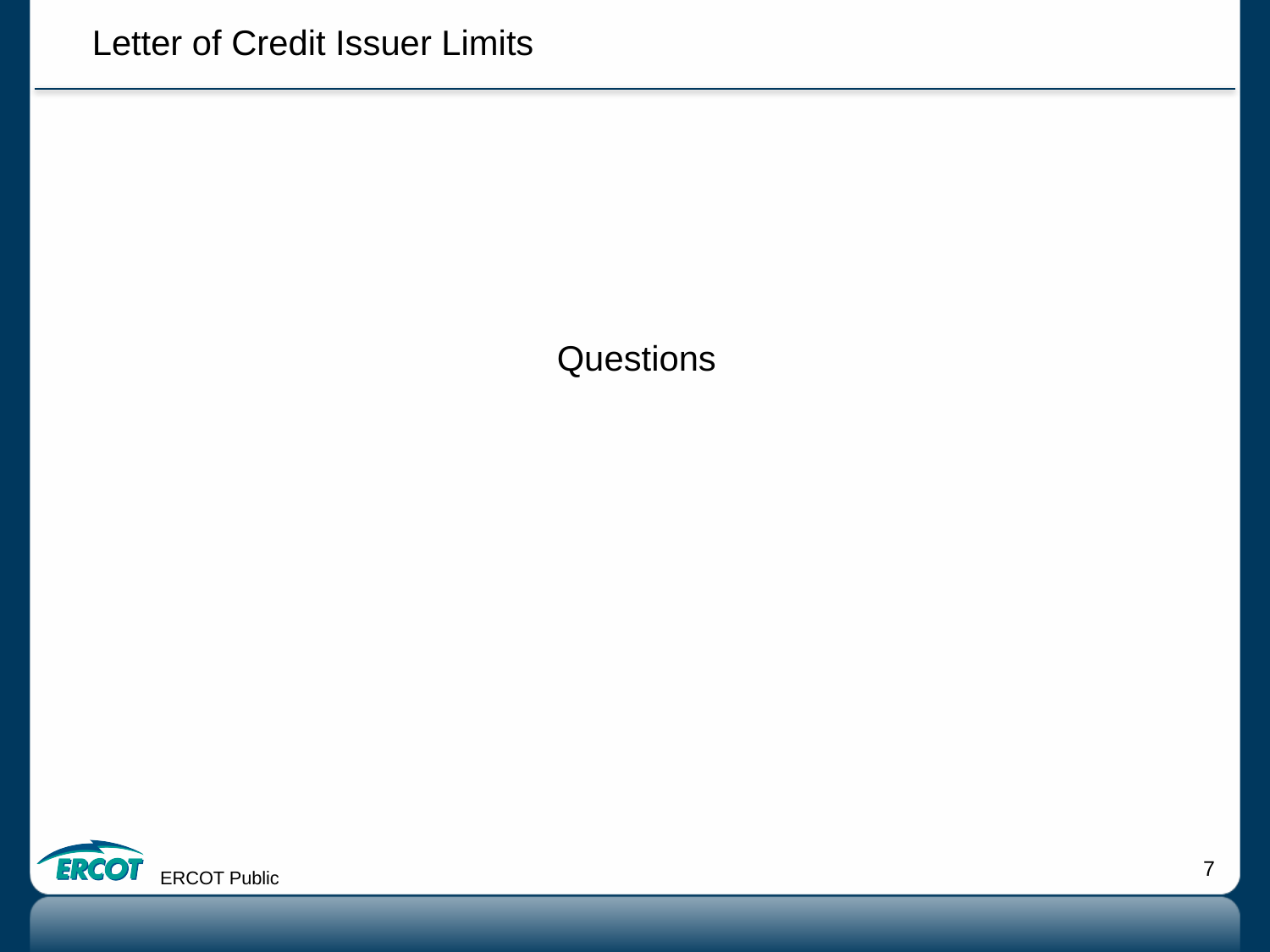

Letter of Credit Issuer Limits
Questions

ERCOT Public